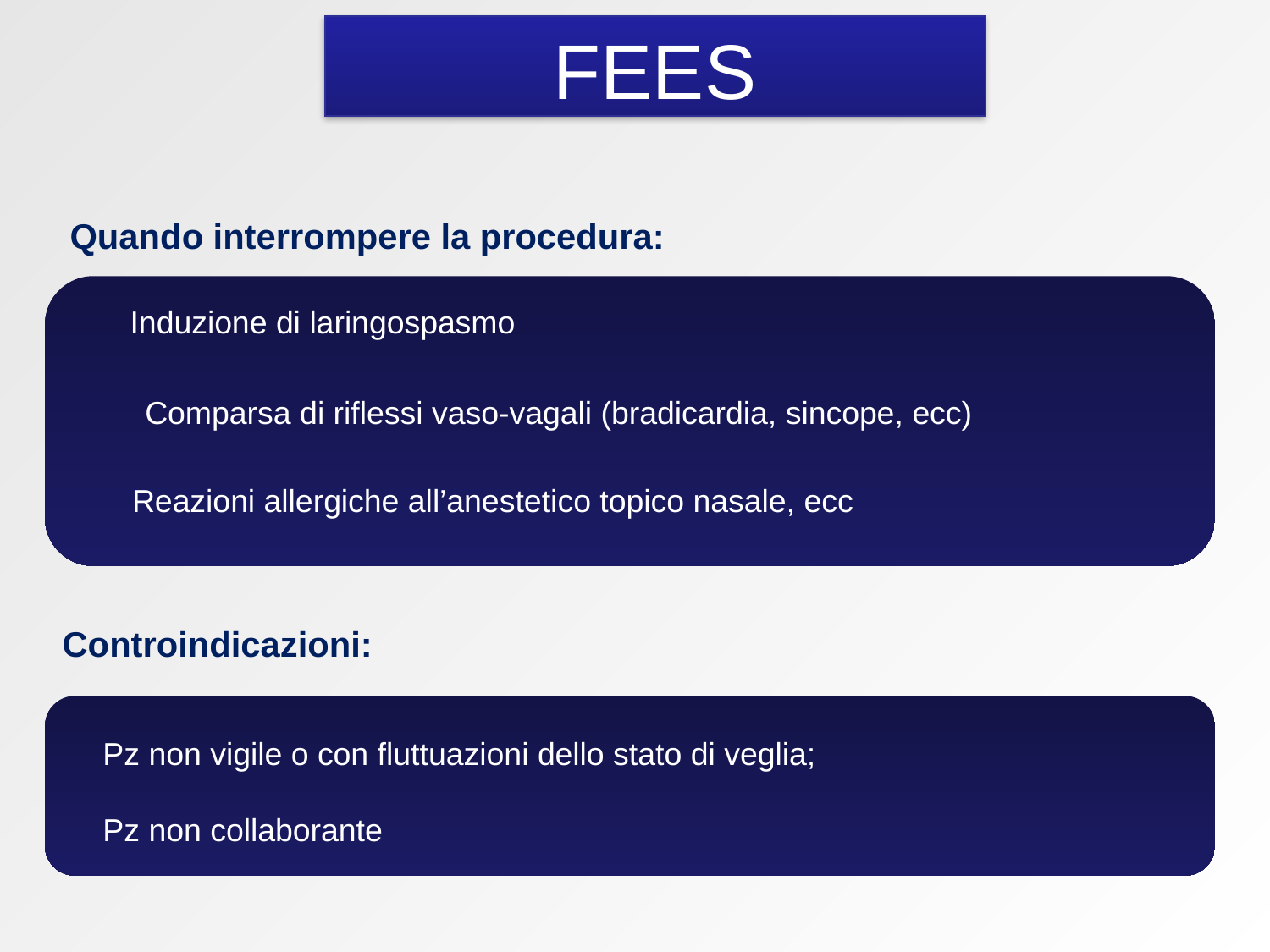

FEES
Quando interrompere la procedura:

Induzione di laringospasmo
Comparsa di riflessi vaso-vagali (bradicardia, sincope, ecc)
Reazioni allergiche all’anestetico topico nasale, ecc
Controindicazioni:

Pz non vigile o con fluttuazioni dello stato di veglia;

Pz non collaborante